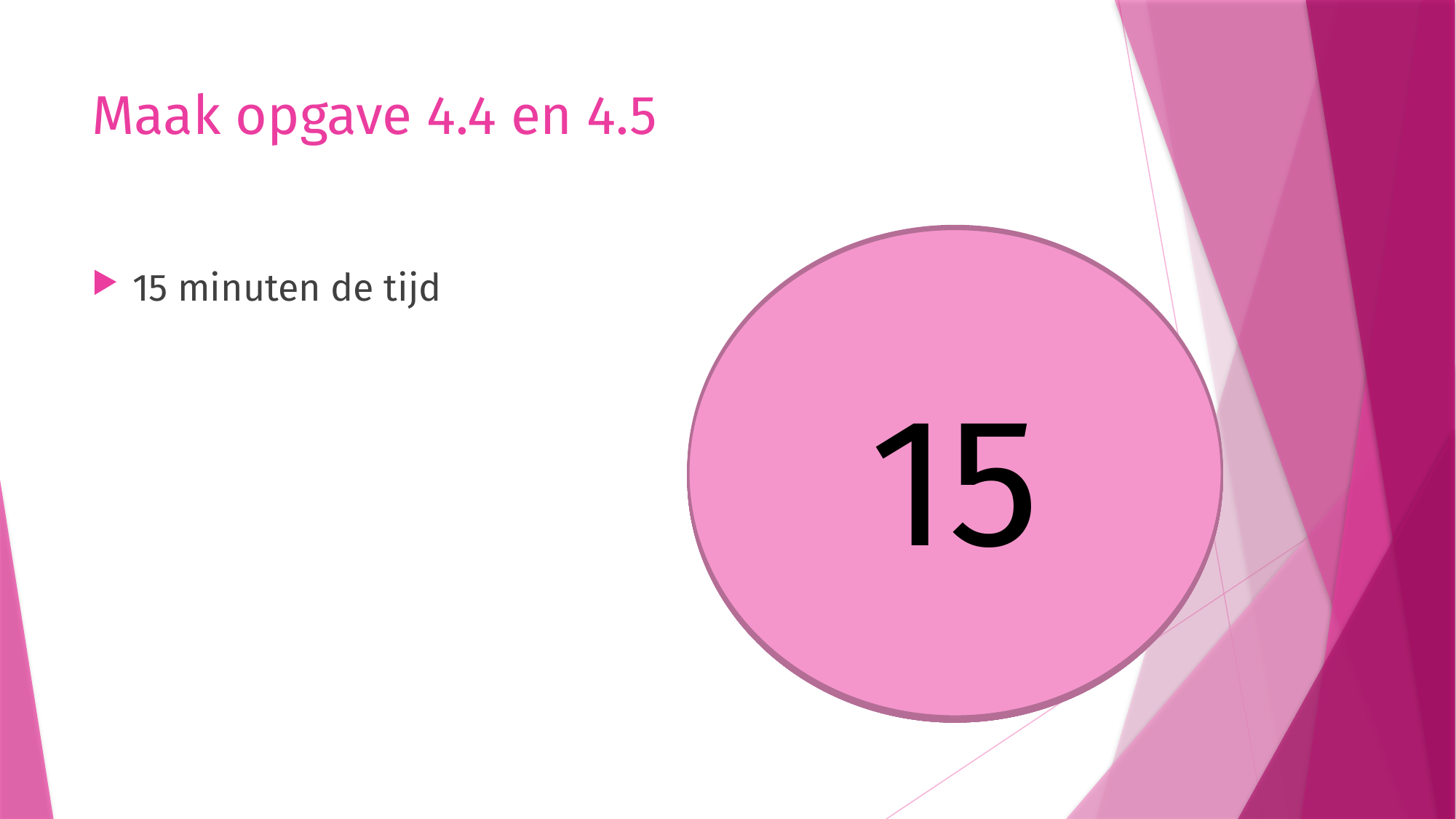

# Maak opgave 4.4 en 4.5
11
12
15
10
14
13
9
8
5
6
7
4
3
1
2
15 minuten de tijd